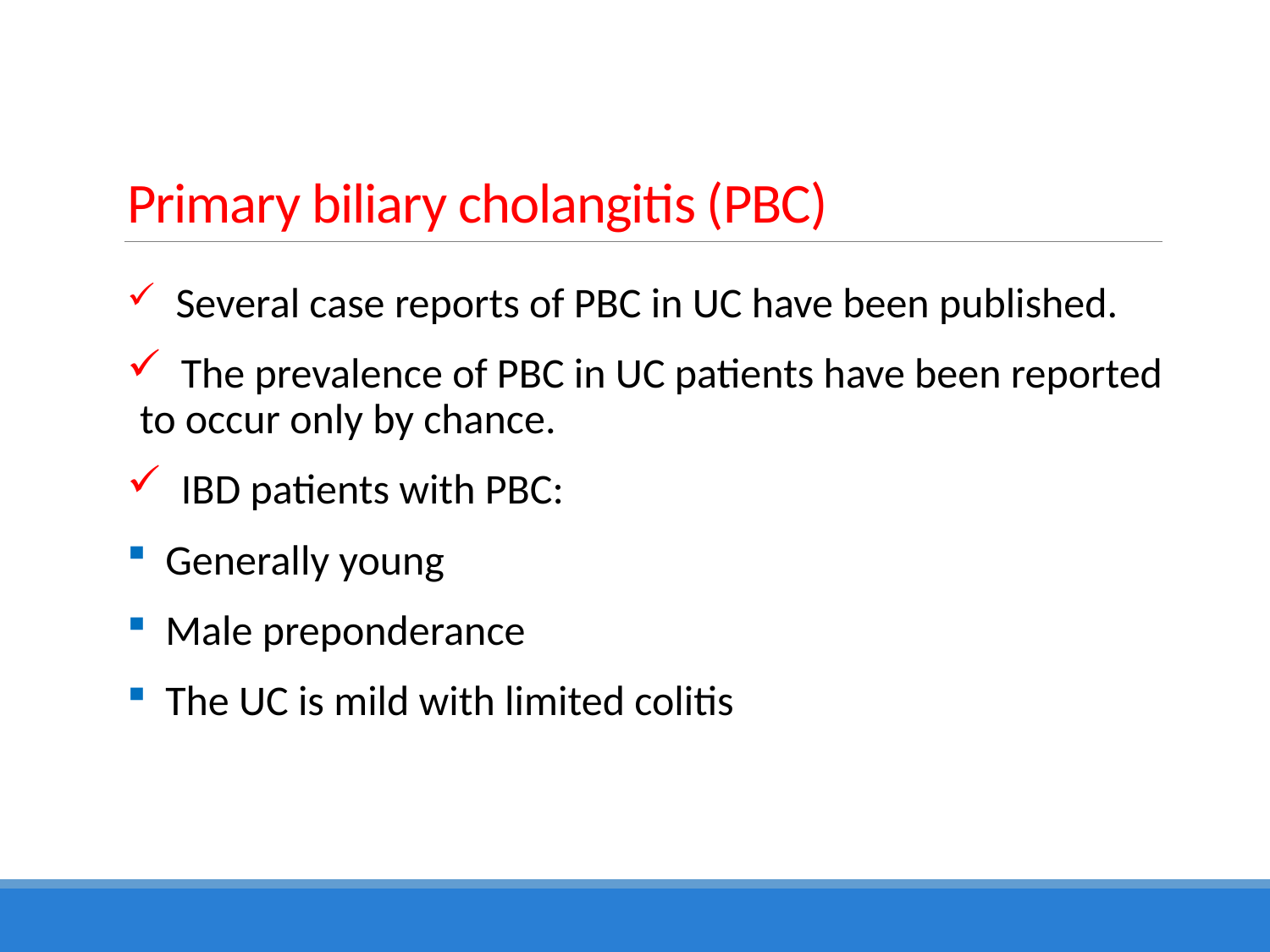

# Primary biliary cholangitis (PBC)
  Several case reports of PBC in UC have been published.
  The prevalence of PBC in UC patients have been reported to occur only by chance.
  IBD patients with PBC:
  Generally young
  Male preponderance
  The UC is mild with limited colitis